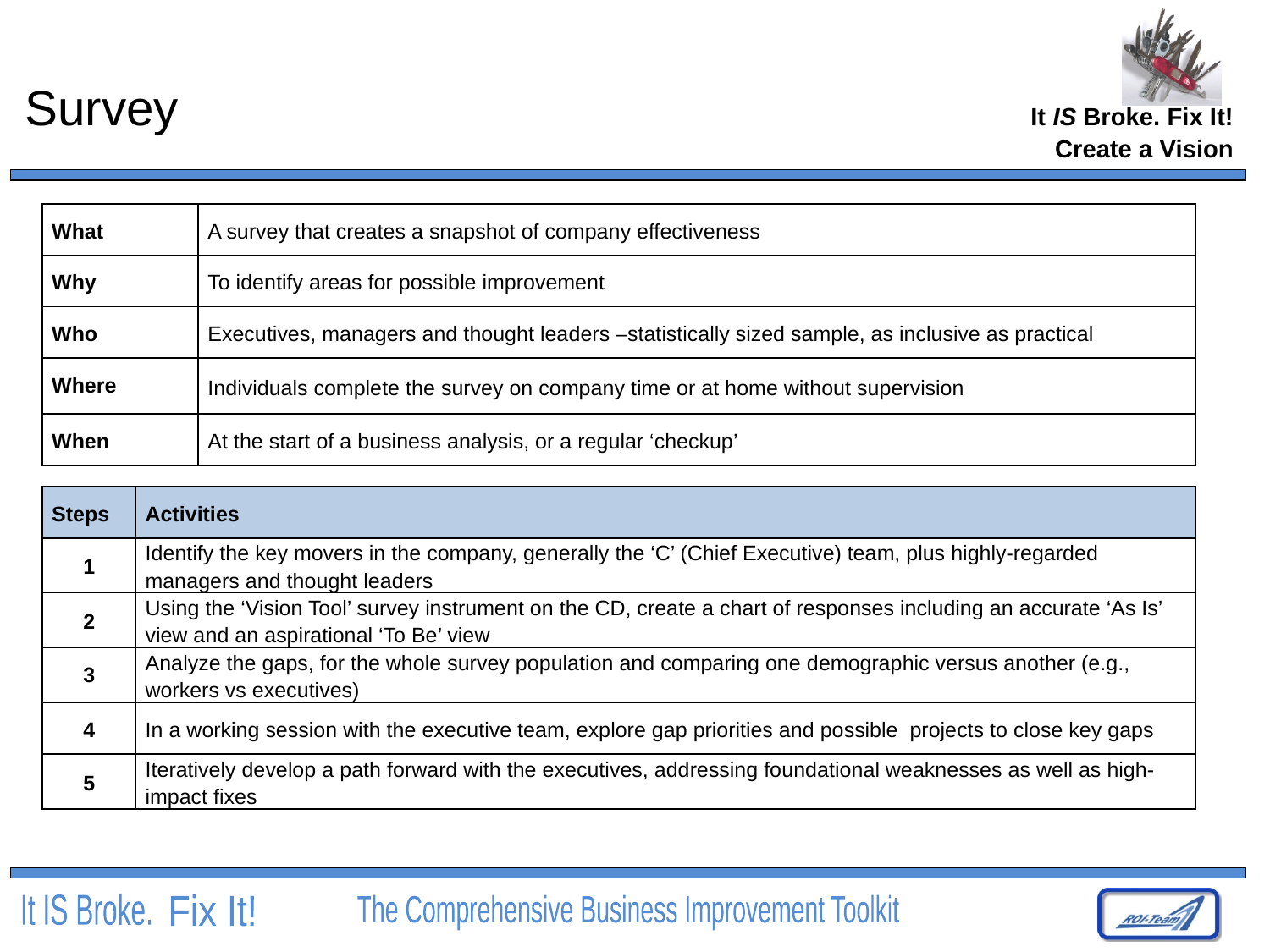

# Survey
Create a Vision
| What | A survey that creates a snapshot of company effectiveness |
| --- | --- |
| Why | To identify areas for possible improvement |
| Who | Executives, managers and thought leaders –statistically sized sample, as inclusive as practical |
| Where | Individuals complete the survey on company time or at home without supervision |
| When | At the start of a business analysis, or a regular ‘checkup’ |
| Steps | Activities |
| --- | --- |
| 1 | Identify the key movers in the company, generally the ‘C’ (Chief Executive) team, plus highly-regarded managers and thought leaders |
| 2 | Using the ‘Vision Tool’ survey instrument on the CD, create a chart of responses including an accurate ‘As Is’ view and an aspirational ‘To Be’ view |
| 3 | Analyze the gaps, for the whole survey population and comparing one demographic versus another (e.g., workers vs executives) |
| 4 | In a working session with the executive team, explore gap priorities and possible projects to close key gaps |
| 5 | Iteratively develop a path forward with the executives, addressing foundational weaknesses as well as high-impact fixes |